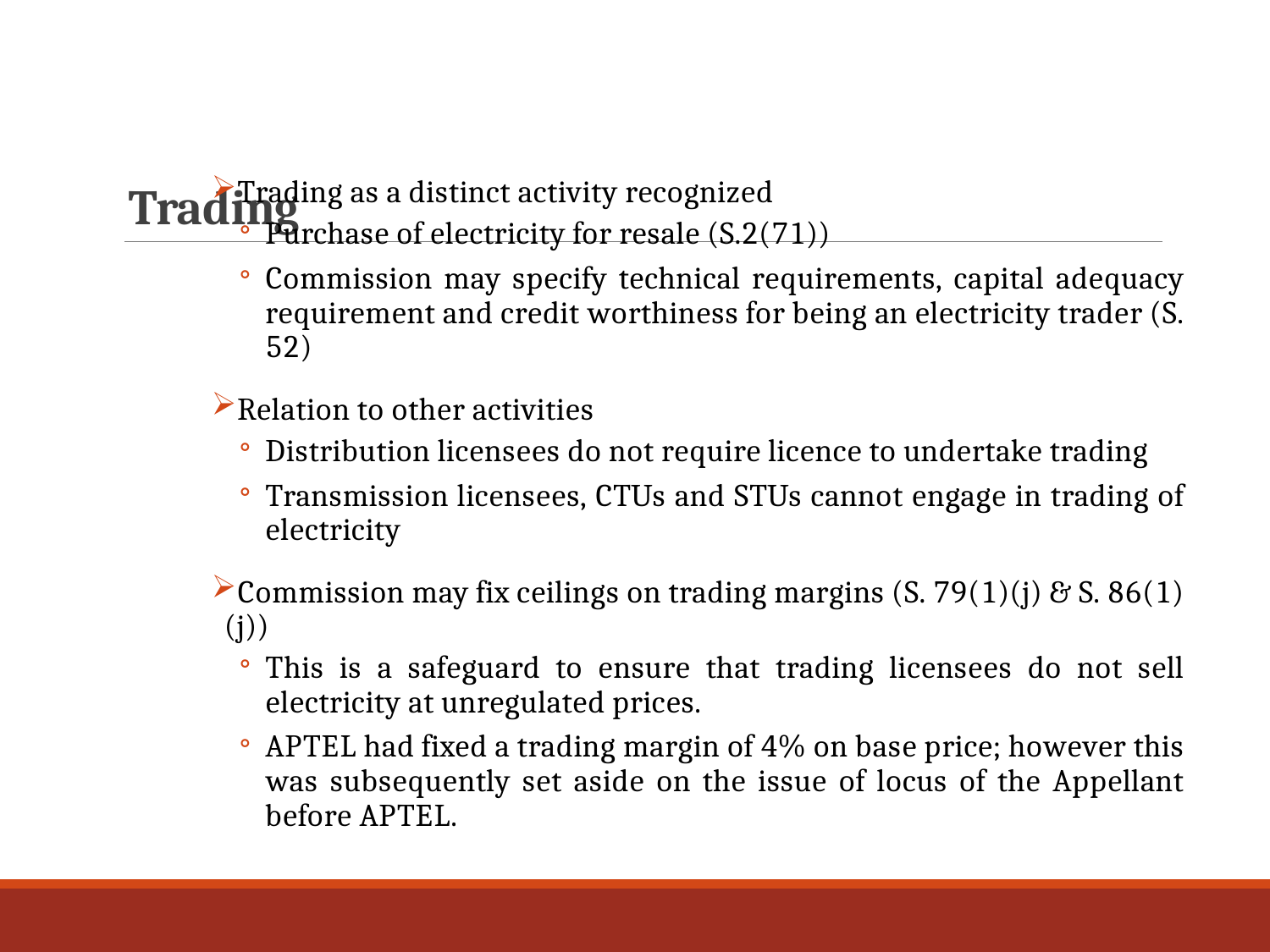

# Trading
Trading as a distinct activity recognized
Purchase of electricity for resale (S.2(71))
Commission may specify technical requirements, capital adequacy requirement and credit worthiness for being an electricity trader (S. 52)
Relation to other activities
Distribution licensees do not require licence to undertake trading
Transmission licensees, CTUs and STUs cannot engage in trading of electricity
Commission may fix ceilings on trading margins (S. 79(1)(j) & S. 86(1)(j))
This is a safeguard to ensure that trading licensees do not sell electricity at unregulated prices.
APTEL had fixed a trading margin of 4% on base price; however this was subsequently set aside on the issue of locus of the Appellant before APTEL.